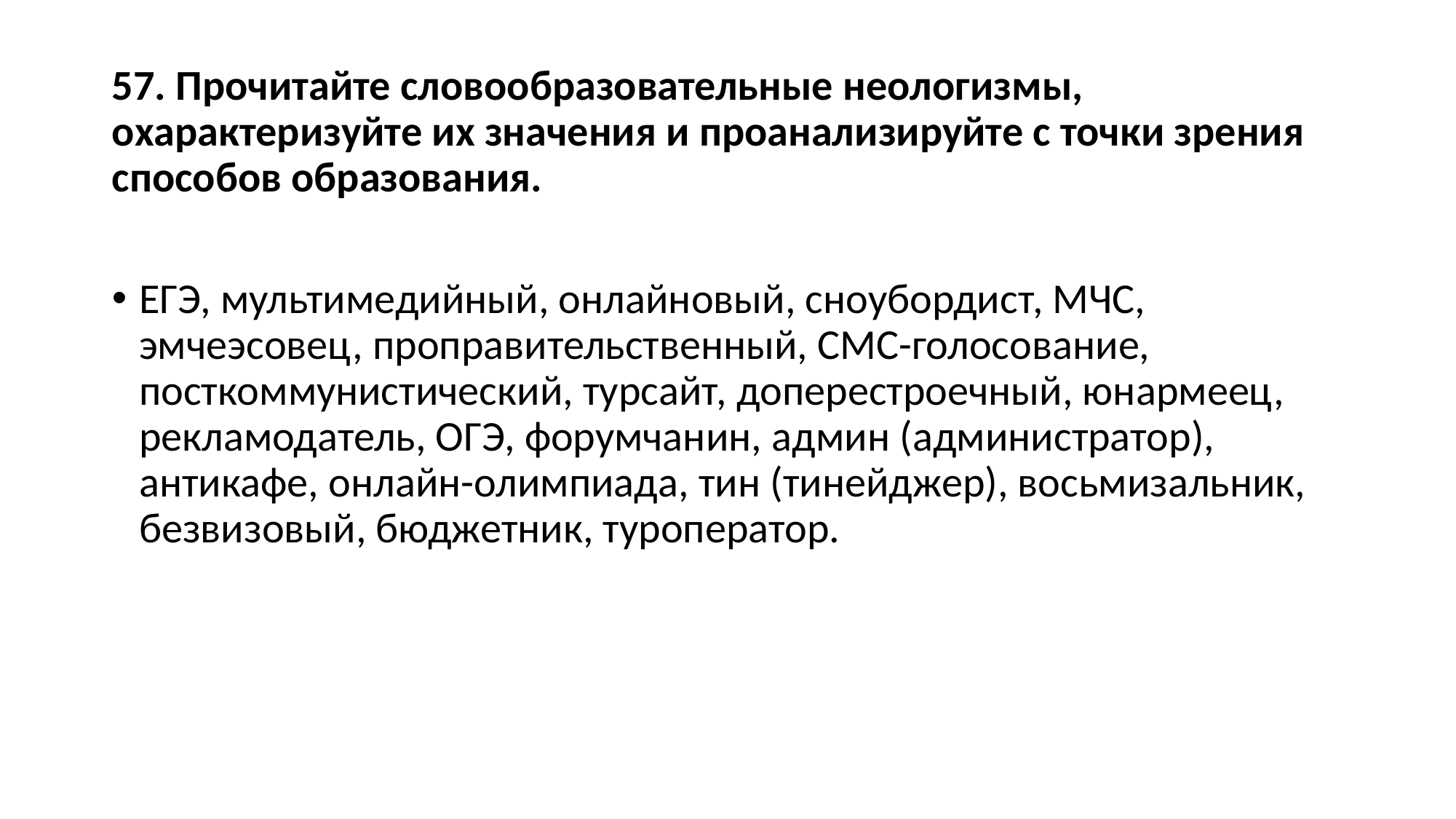

57. Прочитайте словообразовательные неологизмы, охарактеризуйте их значения и проанализируйте с точки зрения способов образования.

ЕГЭ, мультимедийный, онлайновый, сноубордист, МЧС, эмчеэсовец, проправительственный, СМС-голосование, посткоммунистический, турсайт, доперестроечный, юнармеец, рекламодатель, ОГЭ, форумчанин, админ (администратор), антикафе, онлайн-олимпиада, тин (тинейджер), восьмизальник, безвизовый, бюджетник, туроператор.